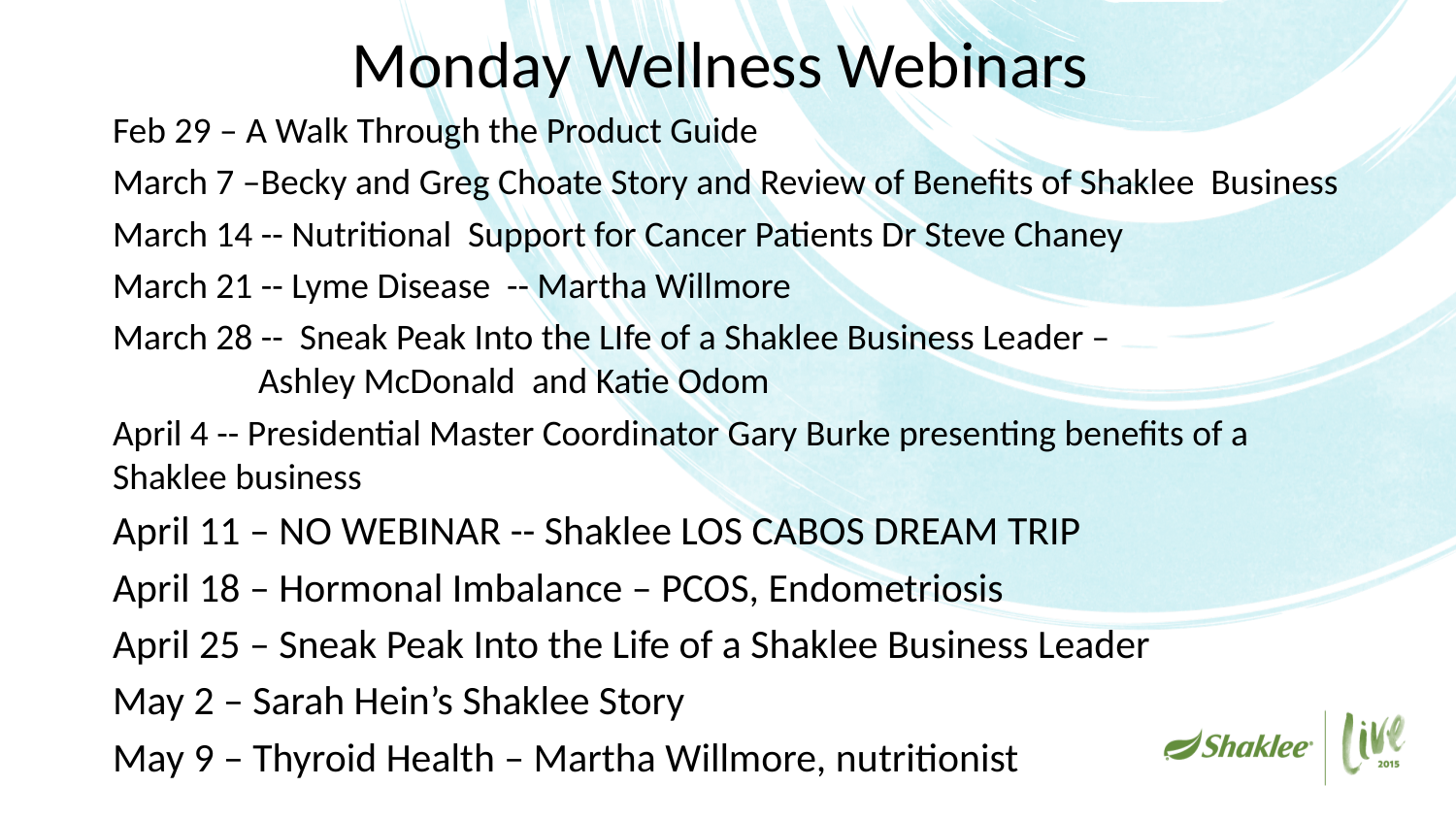

# Monday Wellness Webinars
Feb 29 – A Walk Through the Product Guide
March 7 –Becky and Greg Choate Story and Review of Benefits of Shaklee  Business
March 14 -- Nutritional  Support for Cancer Patients Dr Steve Chaney
March 21 -- Lyme Disease  -- Martha Willmore
March 28 --  Sneak Peak Into the LIfe of a Shaklee Business Leader – 			Ashley McDonald  and Katie Odom
April 4 -- Presidential Master Coordinator Gary Burke presenting benefits of a Shaklee business
April 11 – NO WEBINAR -- Shaklee LOS CABOS DREAM TRIP
April 18 – Hormonal Imbalance – PCOS, Endometriosis
April 25 – Sneak Peak Into the Life of a Shaklee Business Leader
May 2 – Sarah Hein’s Shaklee Story
May 9 – Thyroid Health – Martha Willmore, nutritionist